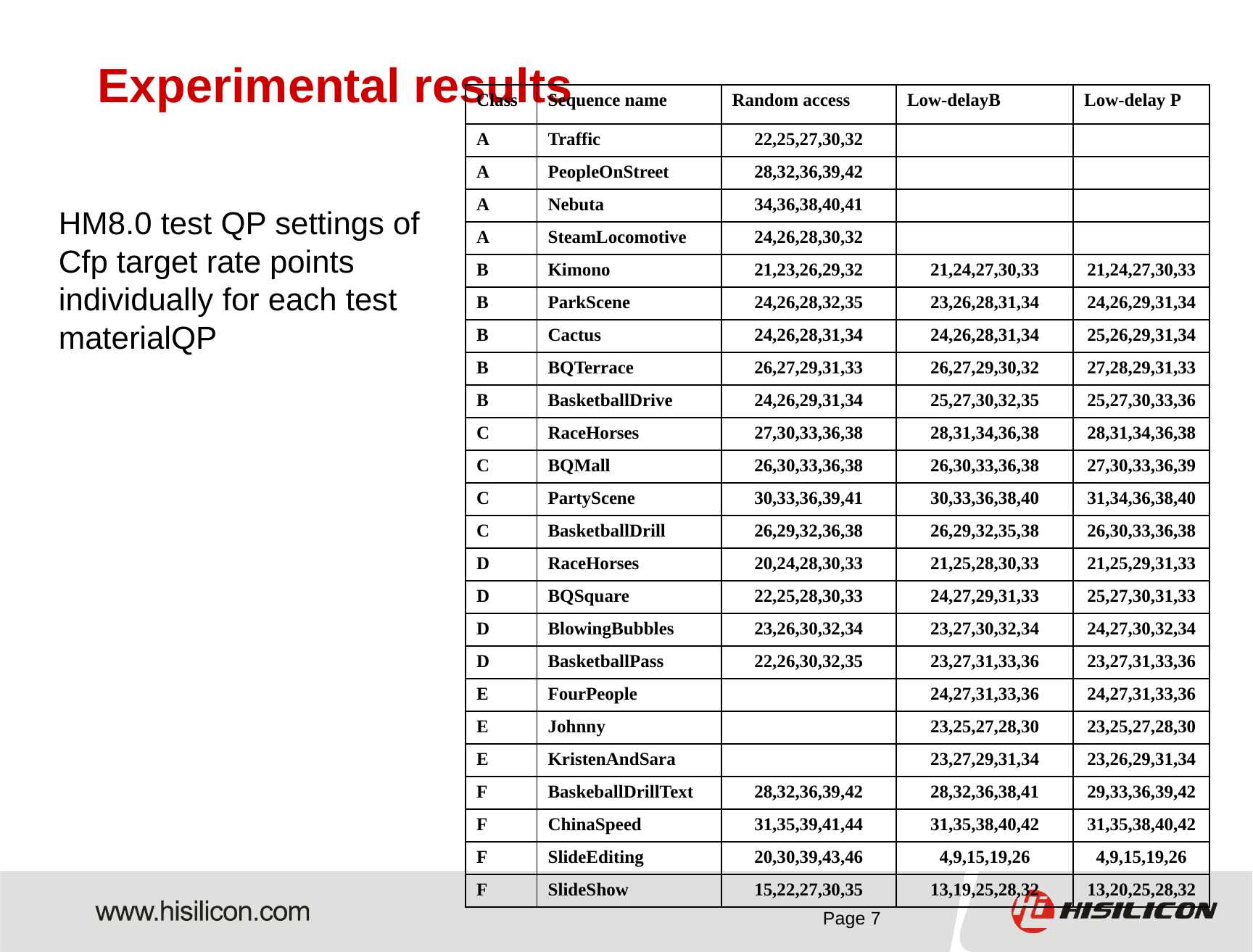

Experimental results
| Class | Sequence name | Random access | Low-delayB | Low-delay P |
| --- | --- | --- | --- | --- |
| A | Traffic | 22,25,27,30,32 |  |  |
| A | PeopleOnStreet | 28,32,36,39,42 |  |  |
| A | Nebuta | 34,36,38,40,41 |  |  |
| A | SteamLocomotive | 24,26,28,30,32 |  |  |
| B | Kimono | 21,23,26,29,32 | 21,24,27,30,33 | 21,24,27,30,33 |
| B | ParkScene | 24,26,28,32,35 | 23,26,28,31,34 | 24,26,29,31,34 |
| B | Cactus | 24,26,28,31,34 | 24,26,28,31,34 | 25,26,29,31,34 |
| B | BQTerrace | 26,27,29,31,33 | 26,27,29,30,32 | 27,28,29,31,33 |
| B | BasketballDrive | 24,26,29,31,34 | 25,27,30,32,35 | 25,27,30,33,36 |
| C | RaceHorses | 27,30,33,36,38 | 28,31,34,36,38 | 28,31,34,36,38 |
| C | BQMall | 26,30,33,36,38 | 26,30,33,36,38 | 27,30,33,36,39 |
| C | PartyScene | 30,33,36,39,41 | 30,33,36,38,40 | 31,34,36,38,40 |
| C | BasketballDrill | 26,29,32,36,38 | 26,29,32,35,38 | 26,30,33,36,38 |
| D | RaceHorses | 20,24,28,30,33 | 21,25,28,30,33 | 21,25,29,31,33 |
| D | BQSquare | 22,25,28,30,33 | 24,27,29,31,33 | 25,27,30,31,33 |
| D | BlowingBubbles | 23,26,30,32,34 | 23,27,30,32,34 | 24,27,30,32,34 |
| D | BasketballPass | 22,26,30,32,35 | 23,27,31,33,36 | 23,27,31,33,36 |
| E | FourPeople |  | 24,27,31,33,36 | 24,27,31,33,36 |
| E | Johnny |  | 23,25,27,28,30 | 23,25,27,28,30 |
| E | KristenAndSara |  | 23,27,29,31,34 | 23,26,29,31,34 |
| F | BaskeballDrillText | 28,32,36,39,42 | 28,32,36,38,41 | 29,33,36,39,42 |
| F | ChinaSpeed | 31,35,39,41,44 | 31,35,38,40,42 | 31,35,38,40,42 |
| F | SlideEditing | 20,30,39,43,46 | 4,9,15,19,26 | 4,9,15,19,26 |
| F | SlideShow | 15,22,27,30,35 | 13,19,25,28,32 | 13,20,25,28,32 |
HM8.0 test QP settings of Cfp target rate points individually for each test materialQP

Page 7